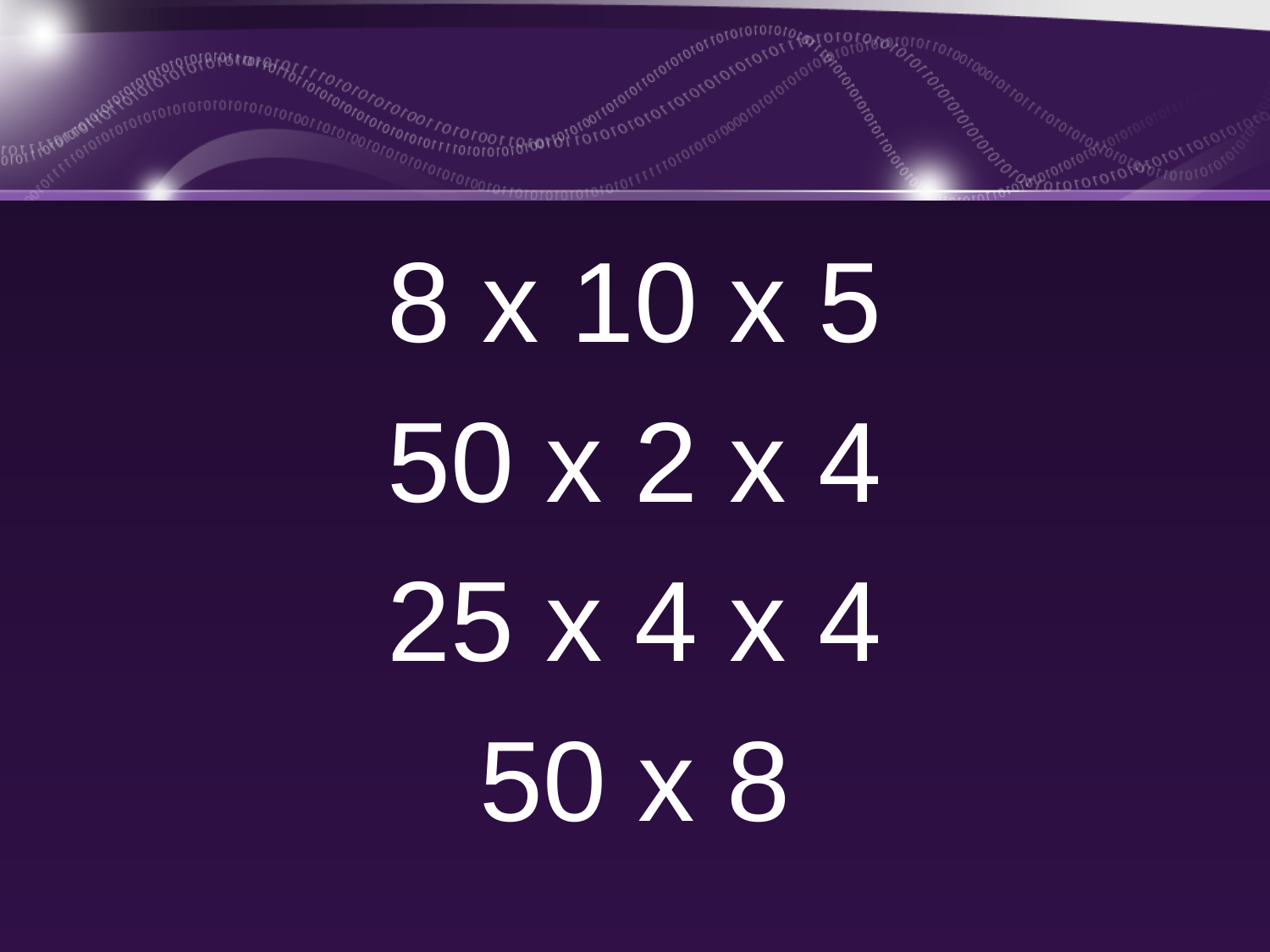

8 x 10 x 5
50 x 2 x 4
25 x 4 x 4
50 x 8